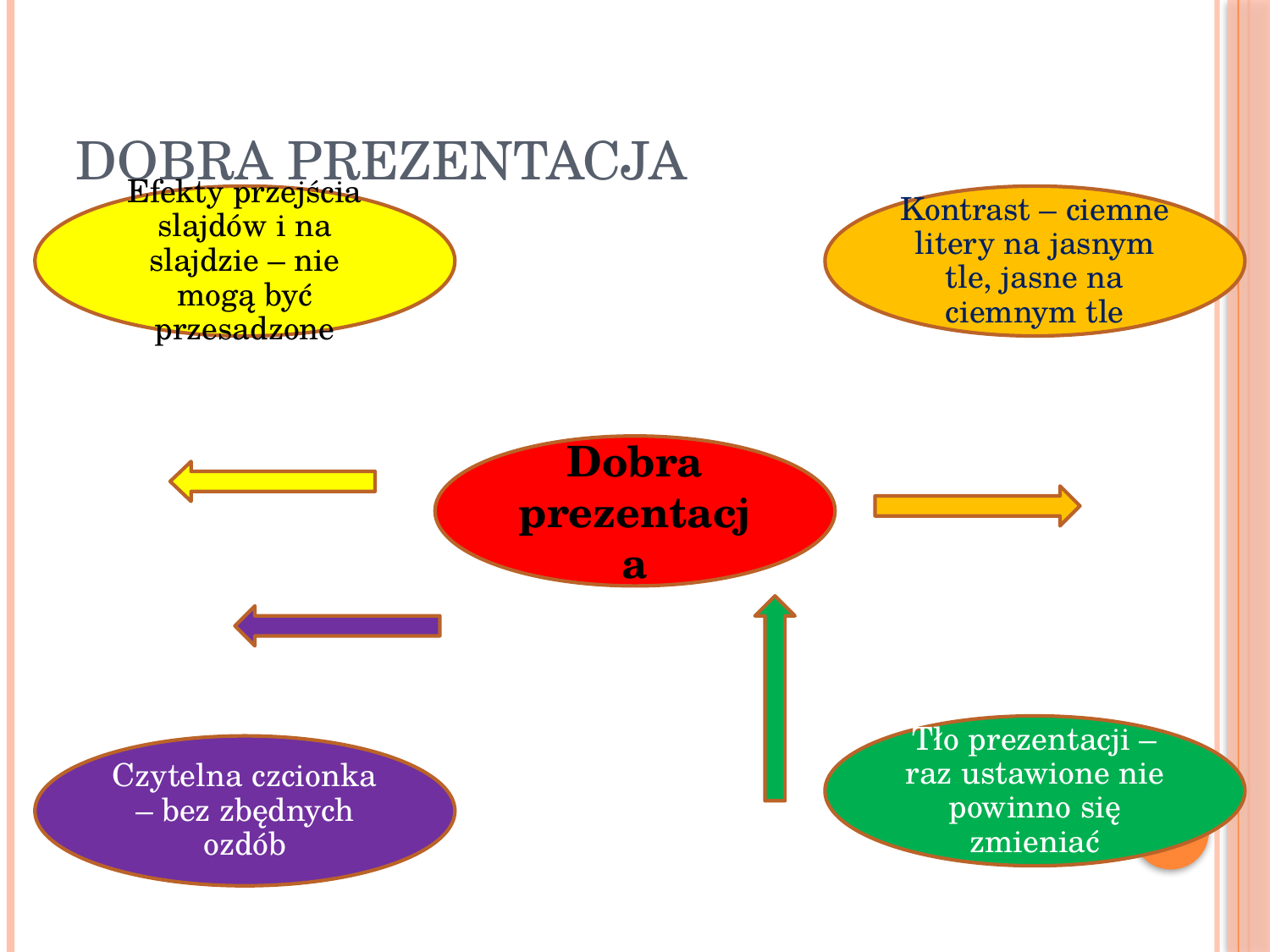

# Dobra prezentacja
Efekty przejścia slajdów i na slajdzie – nie mogą być przesadzone
Kontrast – ciemne litery na jasnym tle, jasne na ciemnym tle
Dobra prezentacja

Tło prezentacji – raz ustawione nie powinno się zmieniać
Czytelna czcionka – bez zbędnych ozdób